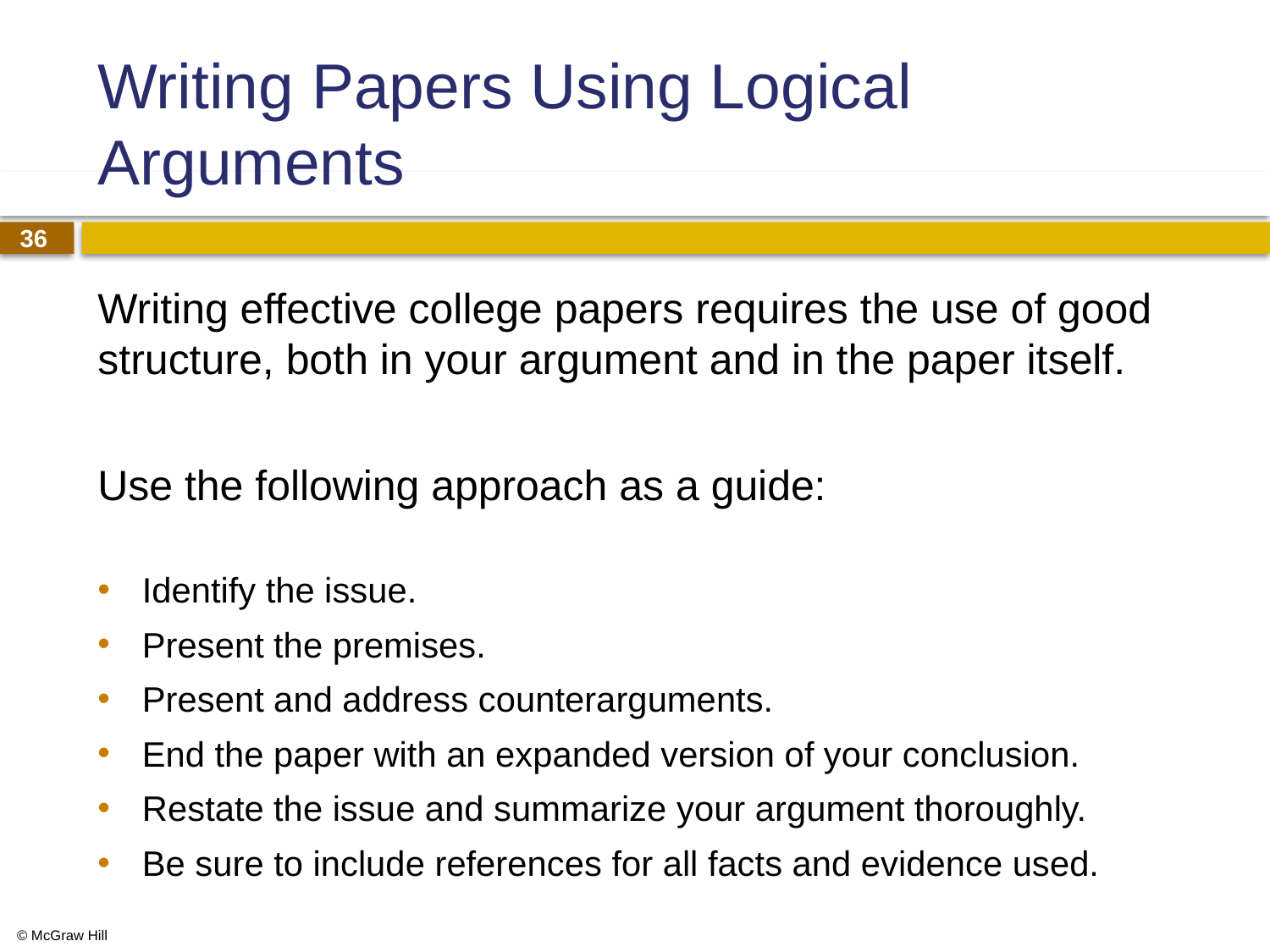

# Writing Papers Using Logical Arguments
Writing effective college papers requires the use of good structure, both in your argument and in the paper itself.

Use the following approach as a guide:

Identify the issue.
Present the premises.
Present and address counterarguments.
End the paper with an expanded version of your conclusion.
Restate the issue and summarize your argument thoroughly.
Be sure to include references for all facts and evidence used.